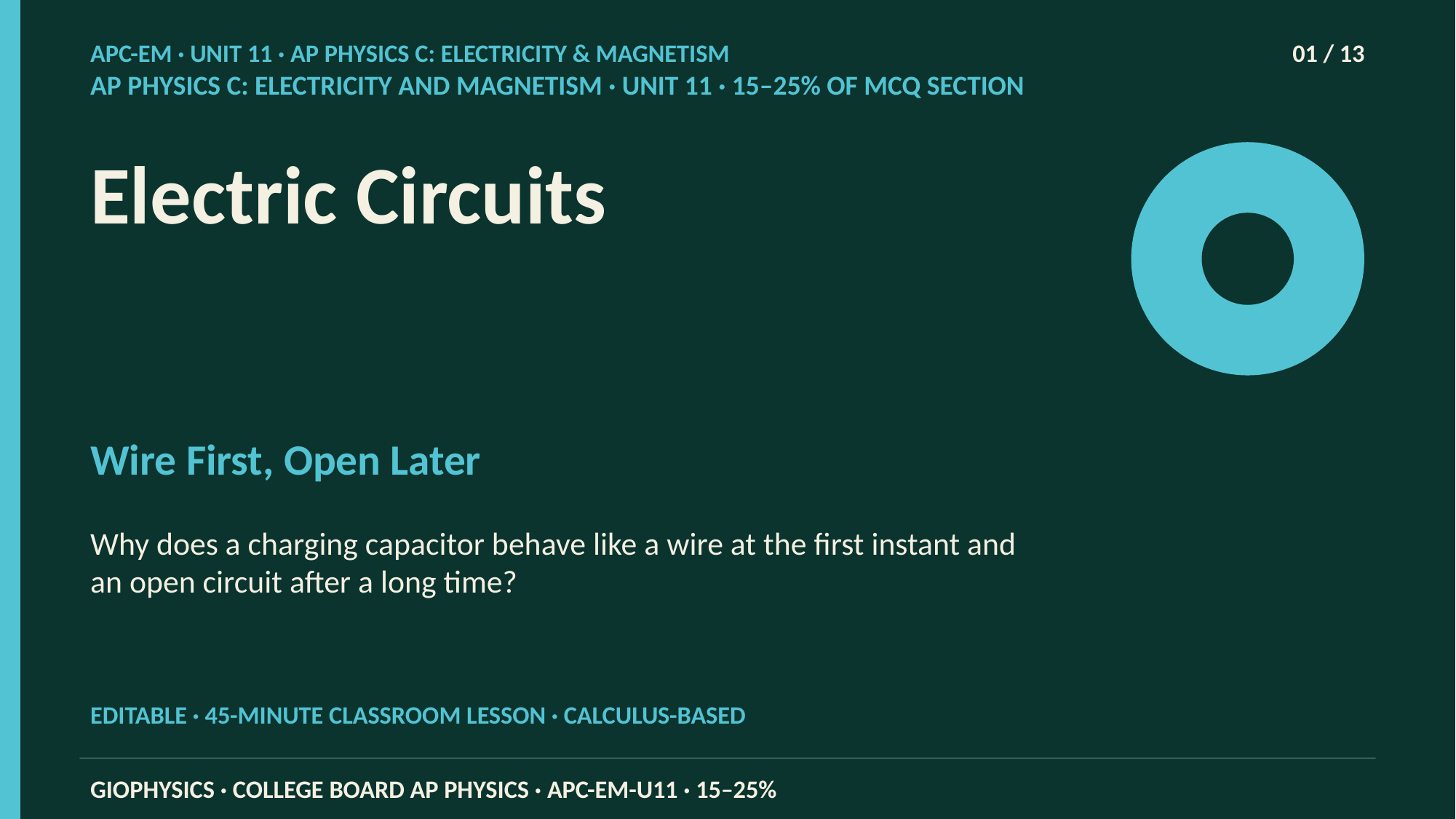

APC-EM · UNIT 11 · AP PHYSICS C: ELECTRICITY & MAGNETISM
01 / 13
AP PHYSICS C: ELECTRICITY AND MAGNETISM · UNIT 11 · 15–25% OF MCQ SECTION
Electric Circuits

Wire First, Open Later
Why does a charging capacitor behave like a wire at the first instant and an open circuit after a long time?
EDITABLE · 45-MINUTE CLASSROOM LESSON · CALCULUS-BASED

GIOPHYSICS · COLLEGE BOARD AP PHYSICS · APC-EM-U11 · 15–25%